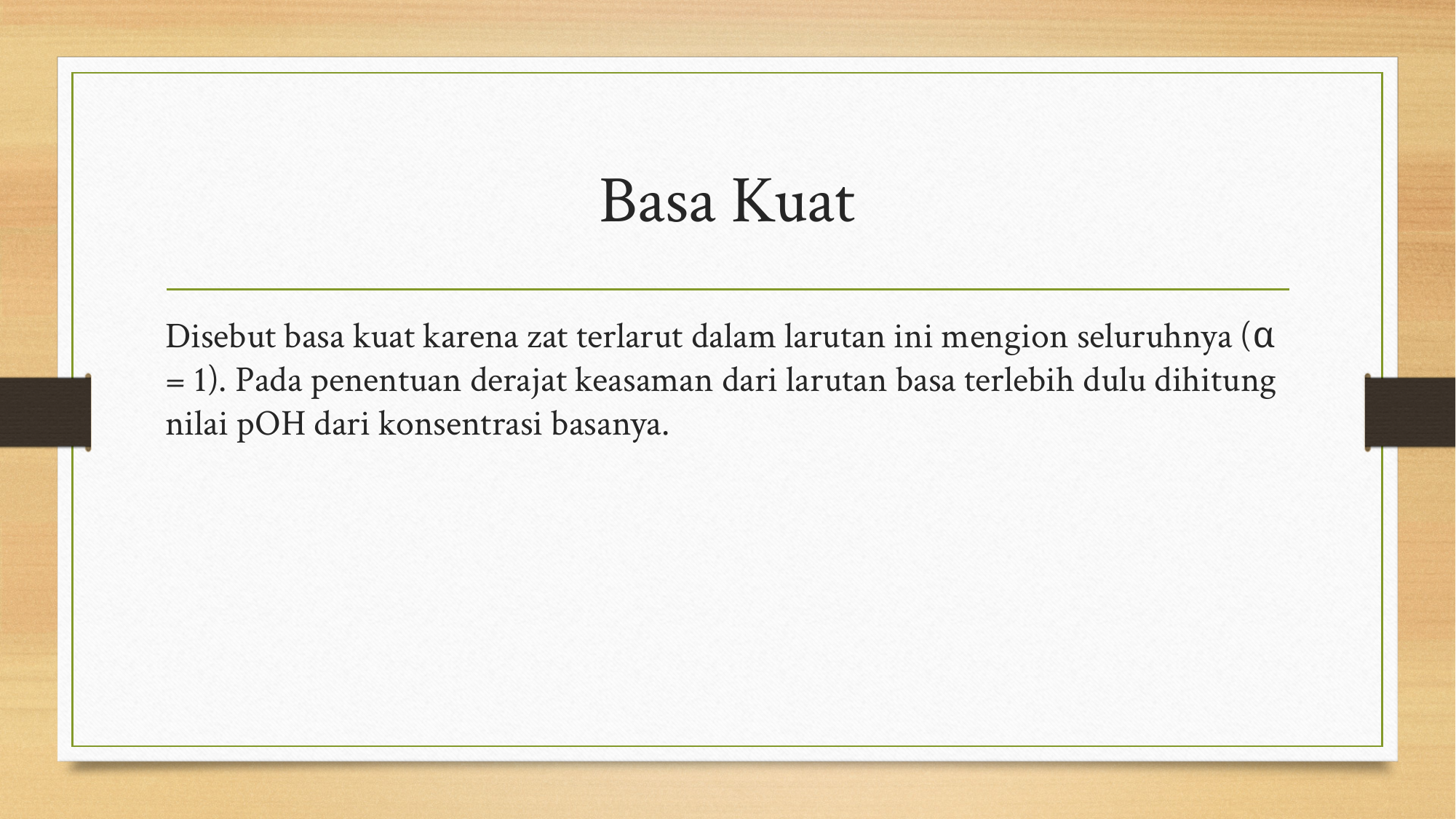

# Basa Kuat
Disebut basa kuat karena zat terlarut dalam larutan ini mengion seluruhnya (α = 1). Pada penentuan derajat keasaman dari larutan basa terlebih dulu dihitung nilai pOH dari konsentrasi basanya.